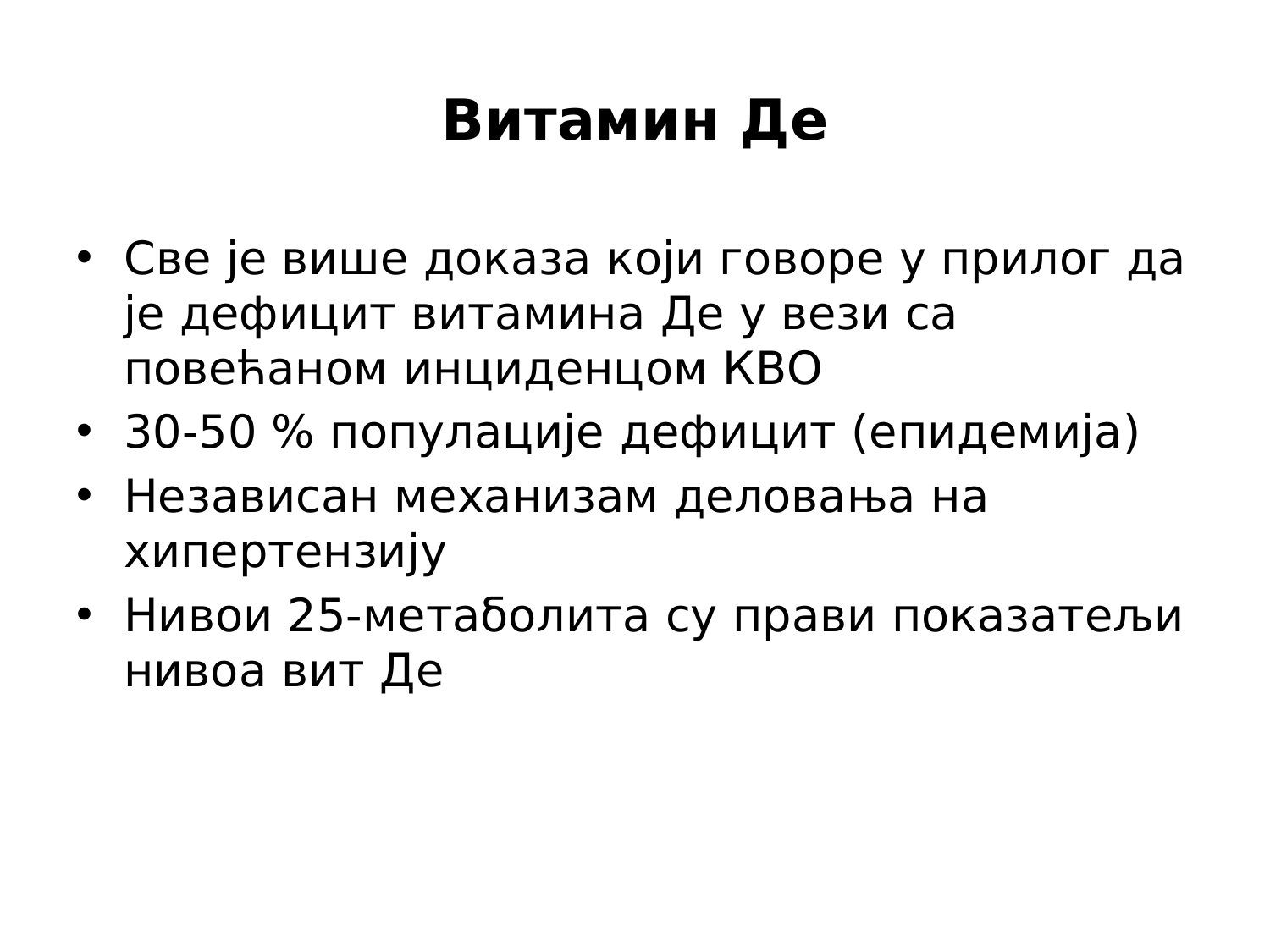

# Витамин Дe
Све је више доказа који говоре у прилог да је дефицит витамина Дe у вези са повећаном инциденцом КВО
30-50 % популације дефицит (епидемија)
Независан механизам деловања на хипертензију
Нивои 25-метаболита су прави показатељи нивоа вит Дe